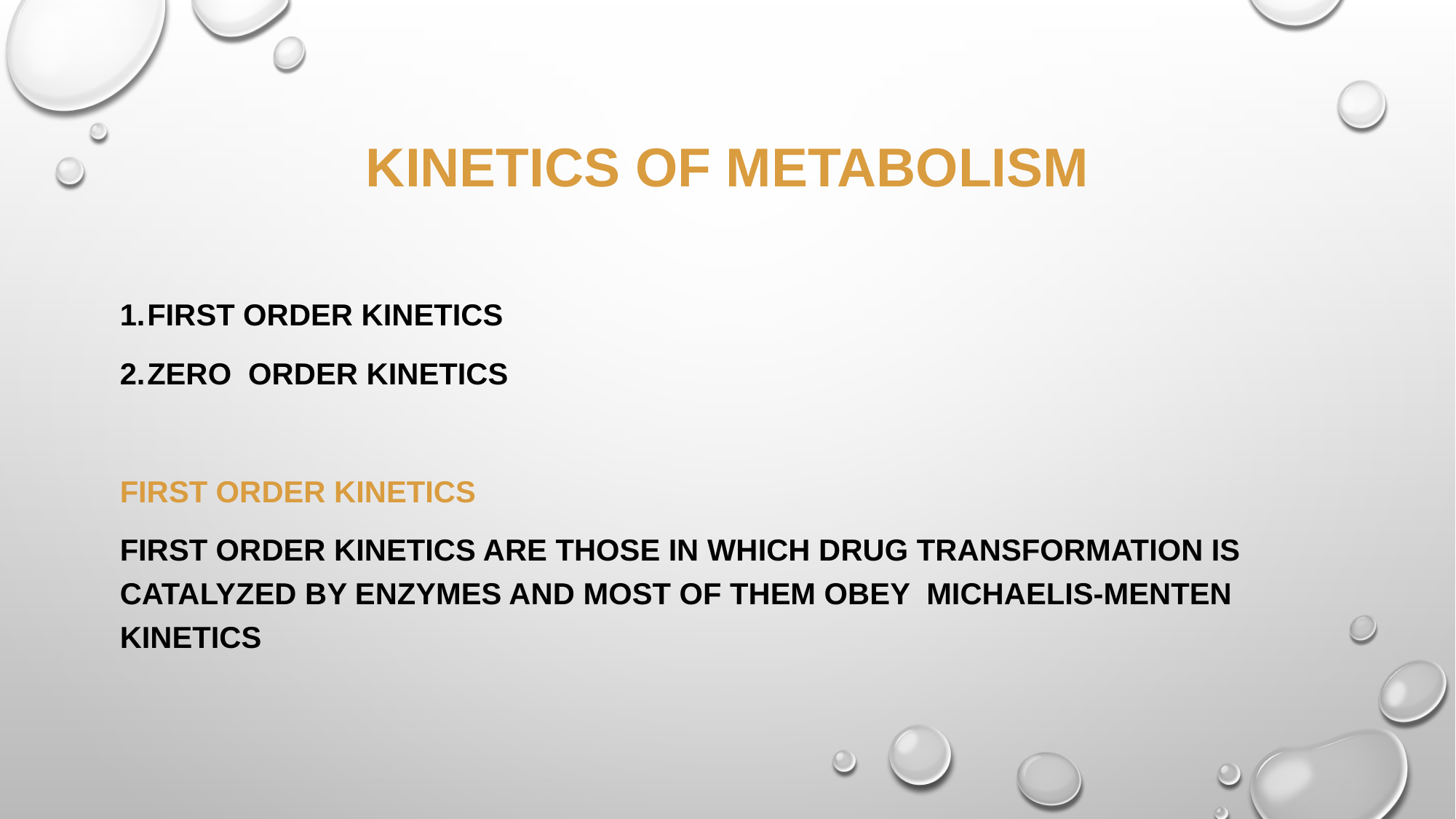

# Kinetics of metabolism
First order kinetics
Zero  order kinetics

First order kinetics
First order kinetics are those in which drug transformation is catalyzed by enzymes and most of them obey  Michaelis-Menten kinetics